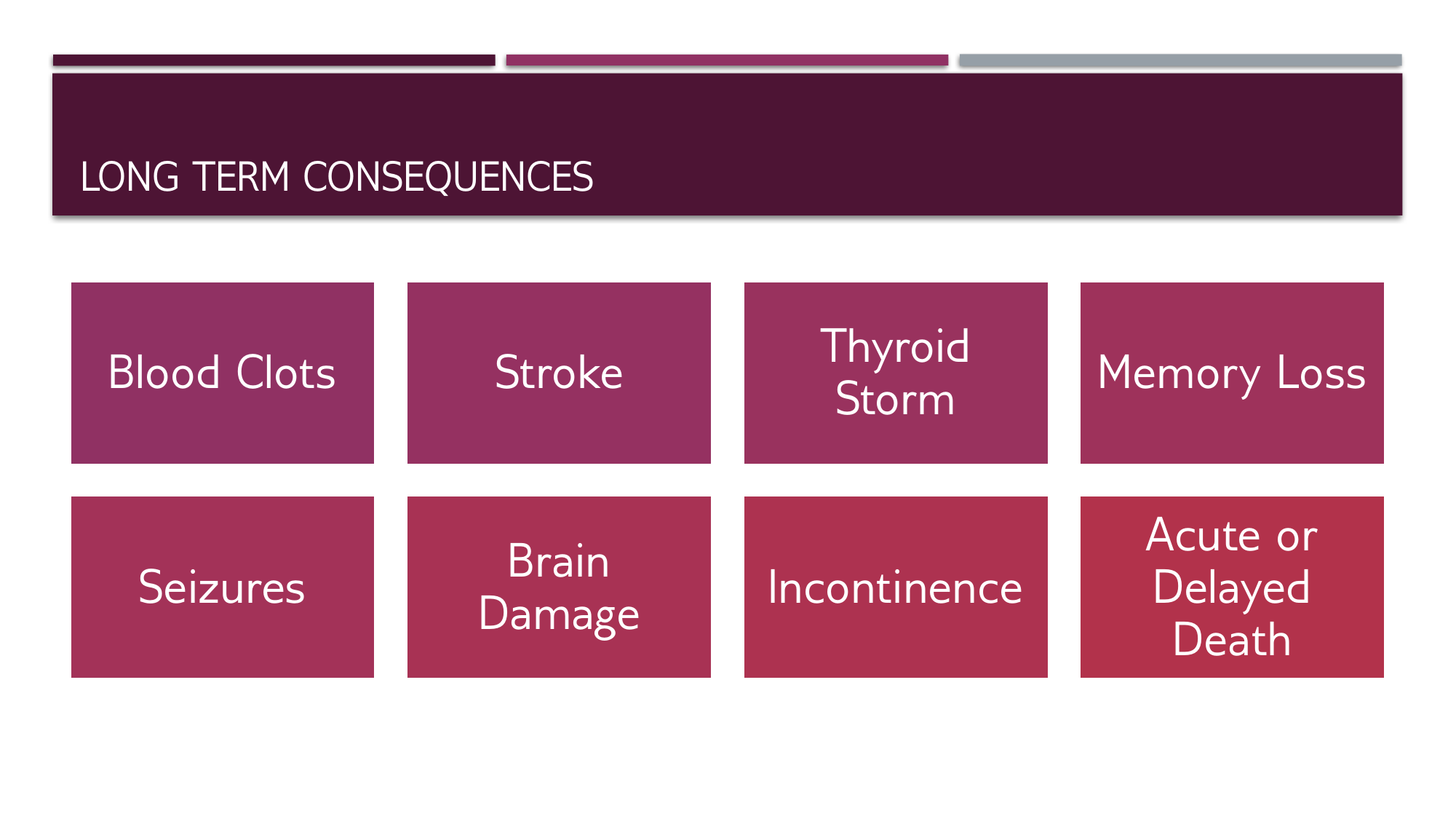

# Long term consequences
Blood Clots
Stroke
Thyroid Storm
Memory Loss
Seizures
Brain Damage
Incontinence
Acute or Delayed Death